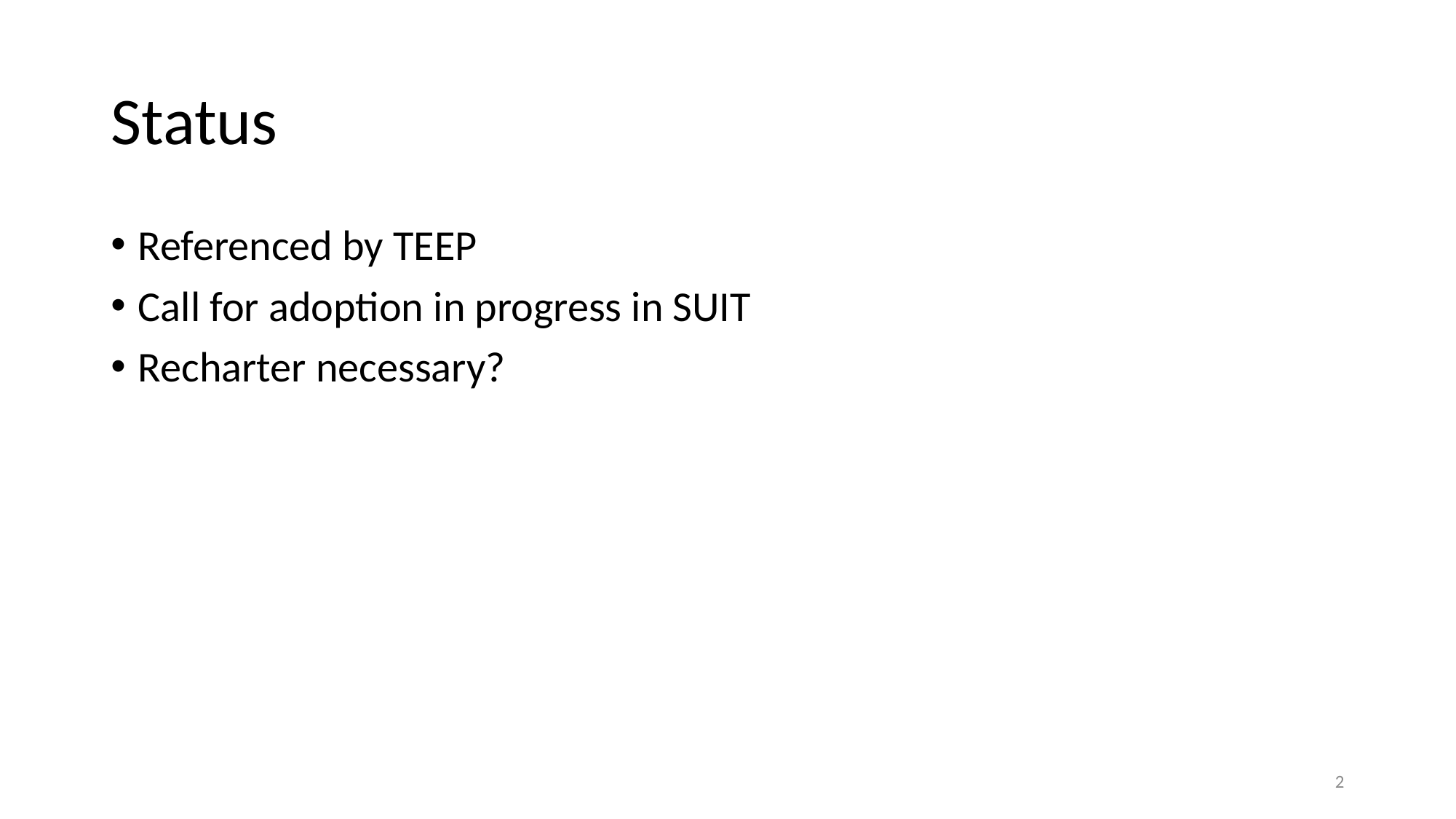

# Status
Referenced by TEEP
Call for adoption in progress in SUIT
Recharter necessary?
2